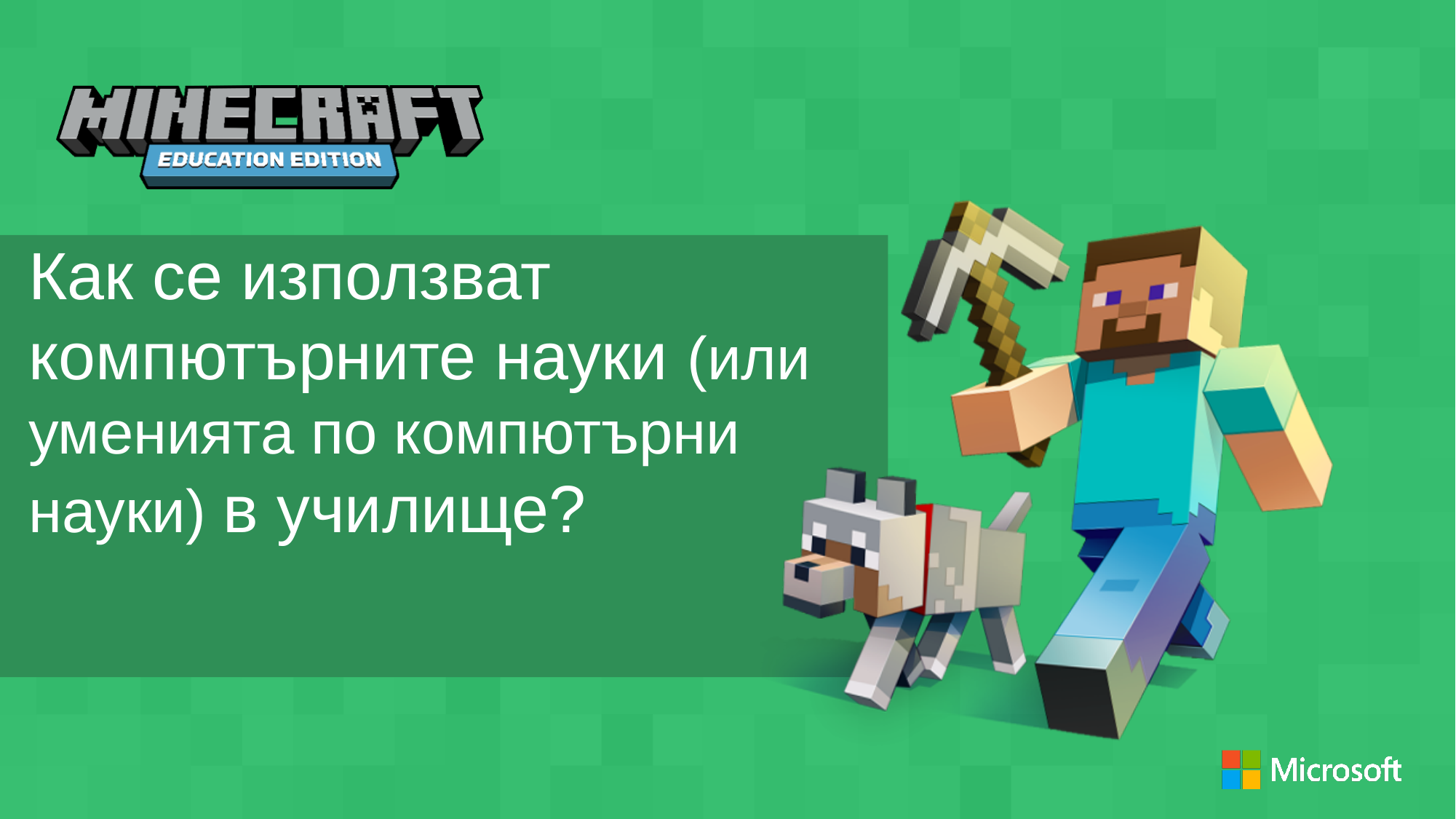

Как се използват компютърните науки (или уменията по компютърни науки) в училище?